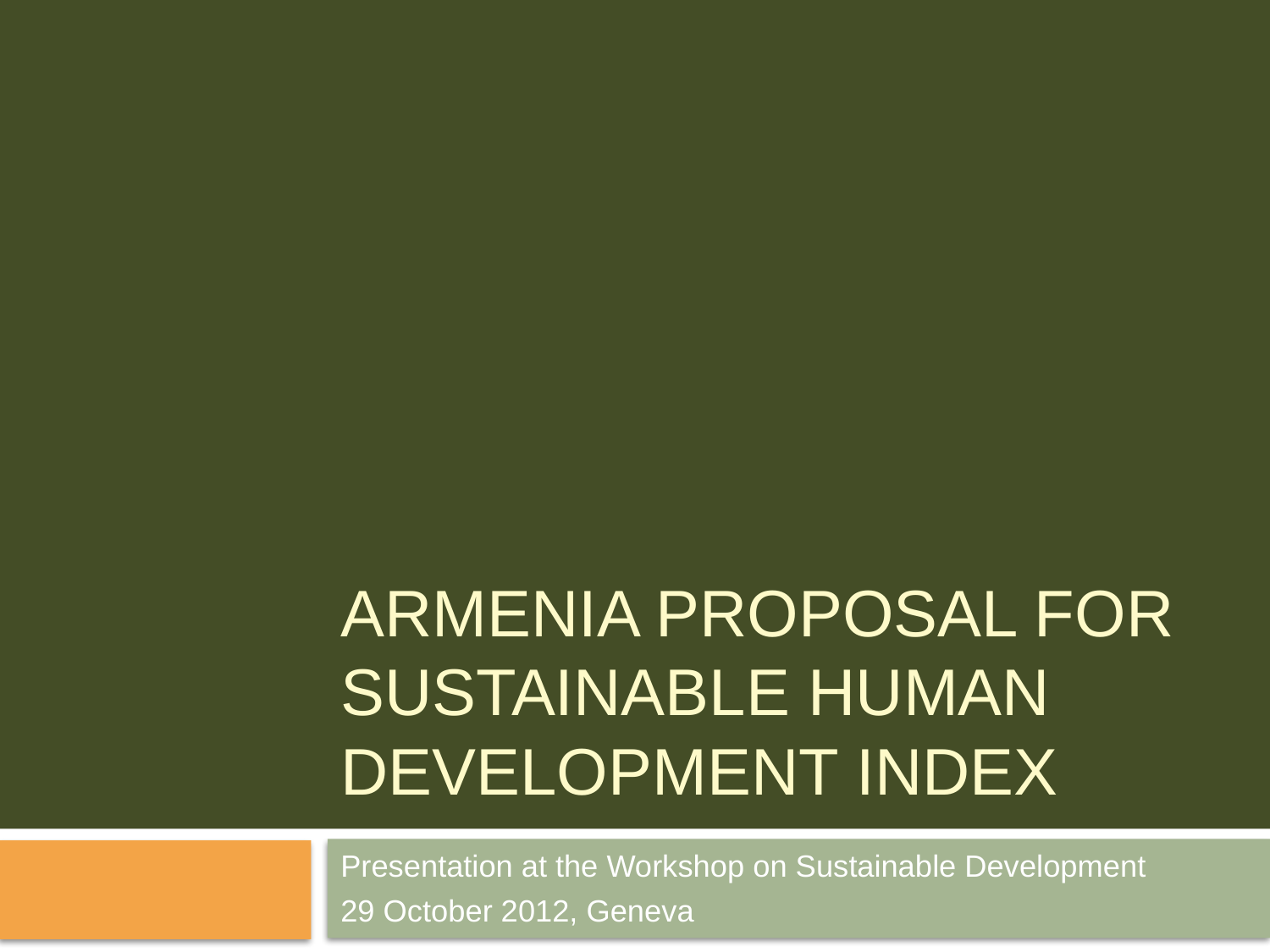

# Armenia Proposal for Sustainable Human Development Index
Presentation at the Workshop on Sustainable Development
29 October 2012, Geneva